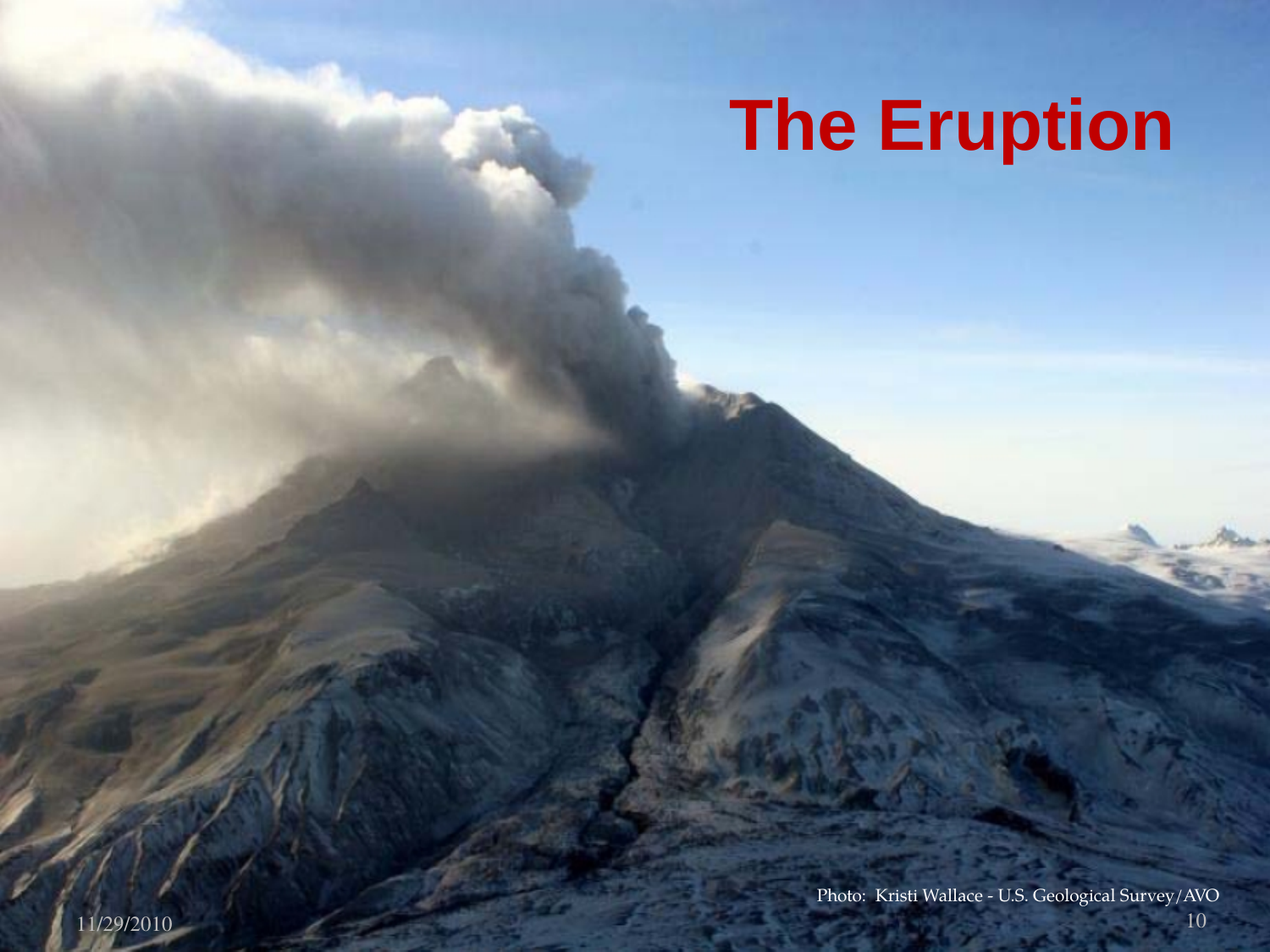

# The Eruption
Photo:  Kristi Wallace - U.S. Geological Survey/AVO
11/29/2010
10